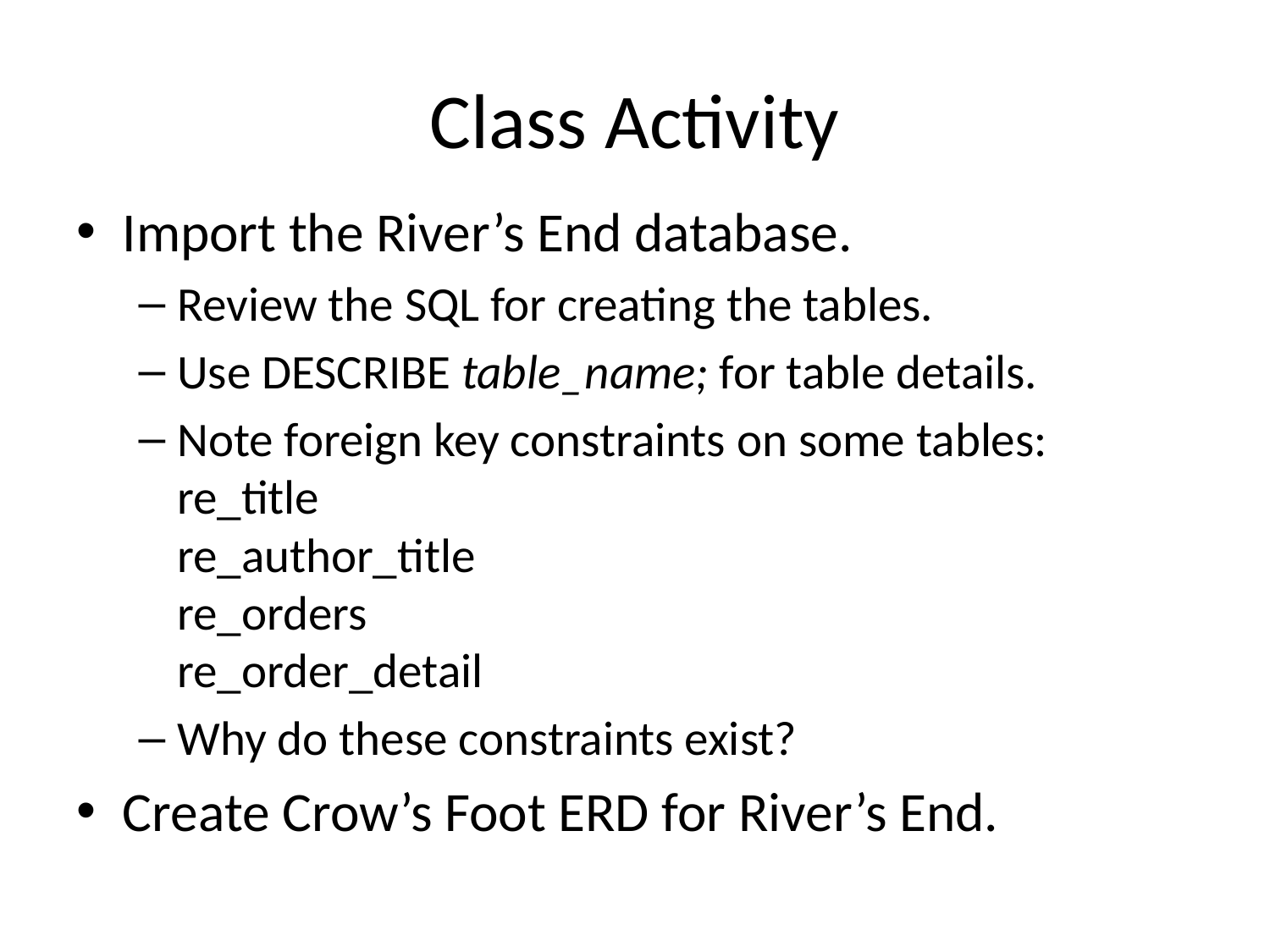

# Class Activity
Import the River’s End database.
Review the SQL for creating the tables.
Use DESCRIBE table_name; for table details.
Note foreign key constraints on some tables:
re_title
re_author_title
re_orders
re_order_detail
Why do these constraints exist?
Create Crow’s Foot ERD for River’s End.